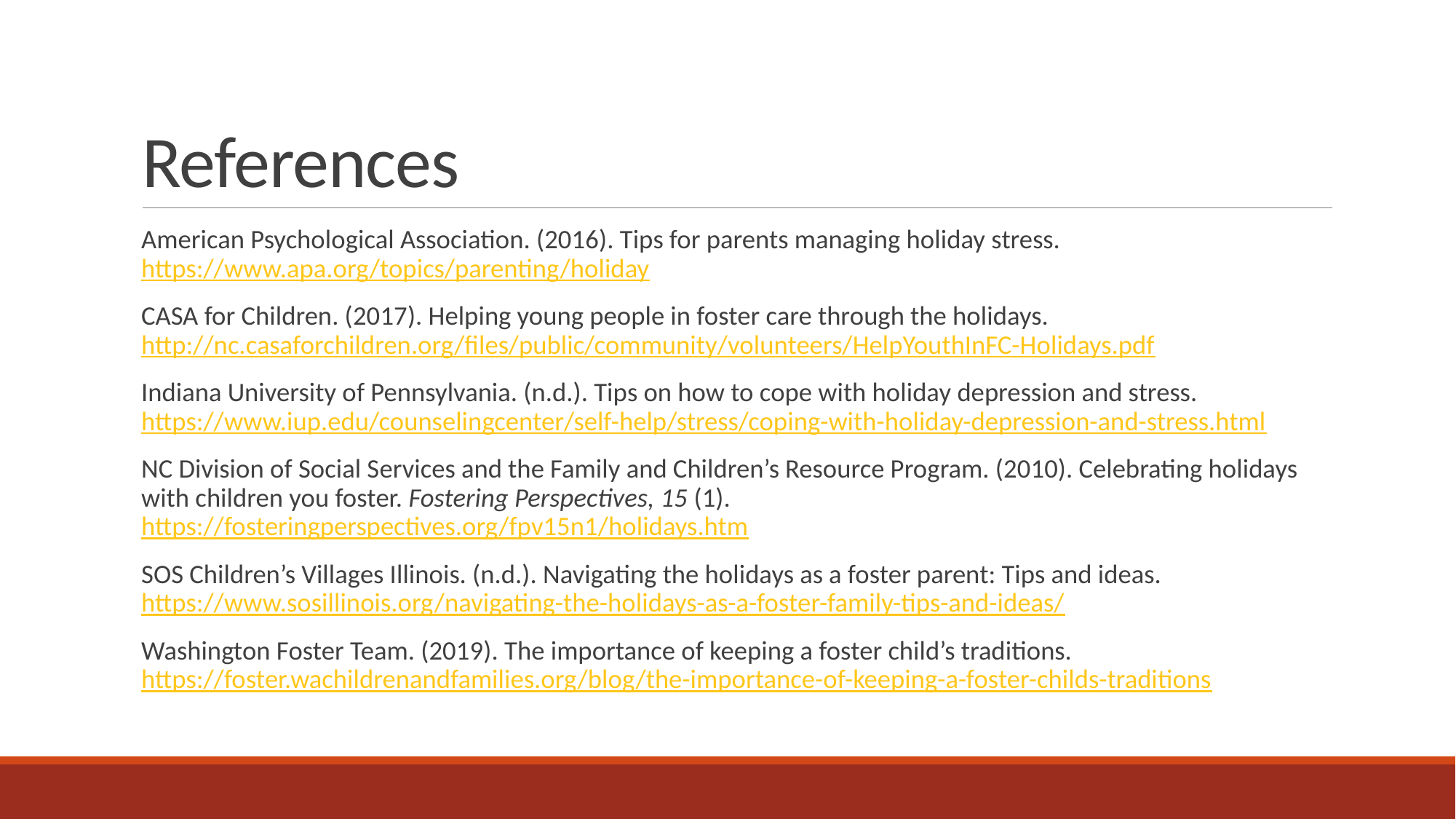

# References
American Psychological Association. (2016). Tips for parents managing holiday stress. https://www.apa.org/topics/parenting/holiday
CASA for Children. (2017). Helping young people in foster care through the holidays. http://nc.casaforchildren.org/files/public/community/volunteers/HelpYouthInFC-Holidays.pdf
Indiana University of Pennsylvania. (n.d.). Tips on how to cope with holiday depression and stress. https://www.iup.edu/counselingcenter/self-help/stress/coping-with-holiday-depression-and-stress.html
NC Division of Social Services and the Family and Children’s Resource Program. (2010). Celebrating holidays with children you foster. Fostering Perspectives, 15 (1). https://fosteringperspectives.org/fpv15n1/holidays.htm
SOS Children’s Villages Illinois. (n.d.). Navigating the holidays as a foster parent: Tips and ideas. https://www.sosillinois.org/navigating-the-holidays-as-a-foster-family-tips-and-ideas/
Washington Foster Team. (2019). The importance of keeping a foster child’s traditions. https://foster.wachildrenandfamilies.org/blog/the-importance-of-keeping-a-foster-childs-traditions